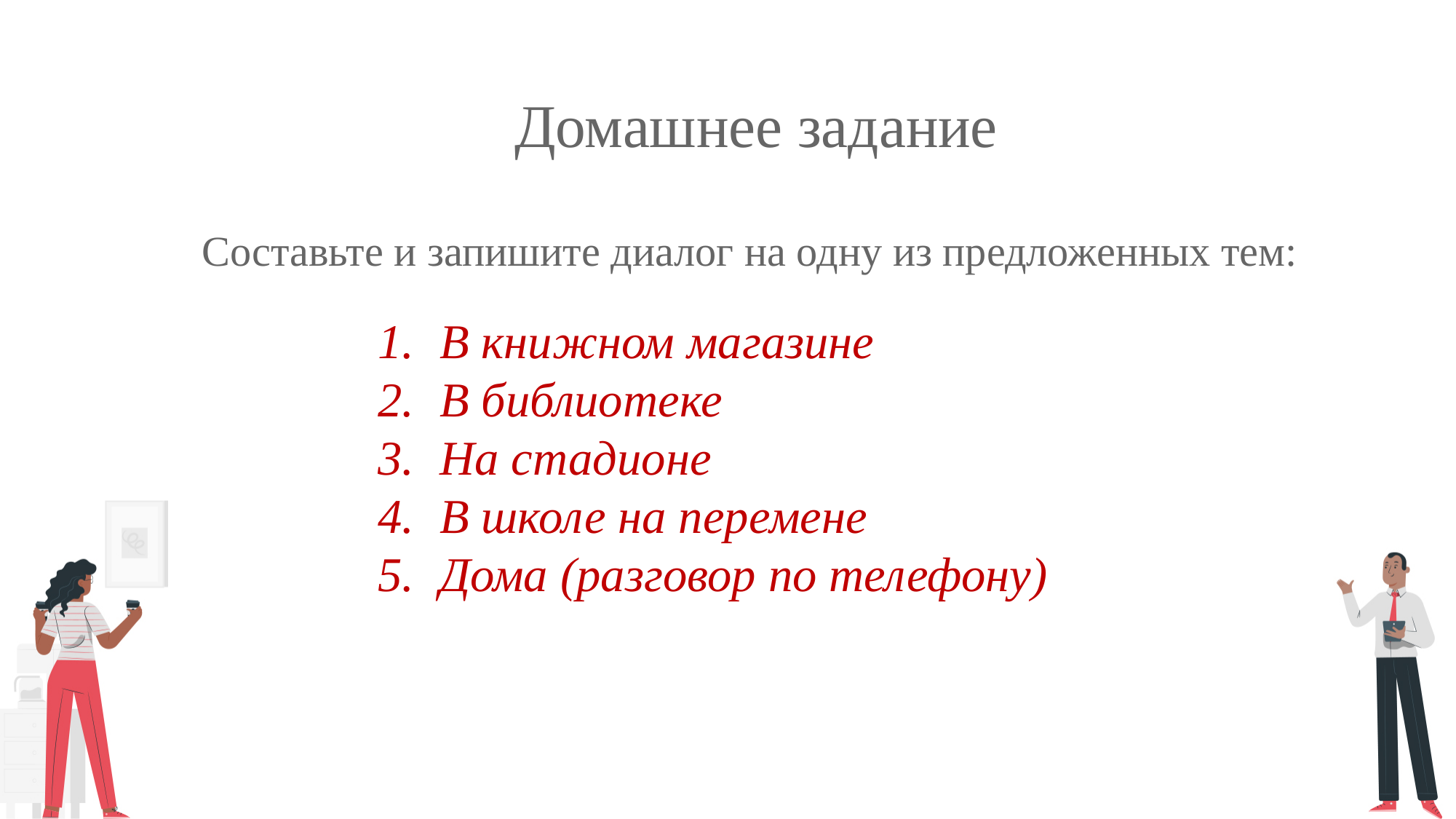

Домашнее задание
Составьте и запишите диалог на одну из предложенных тем:
В книжном магазине
В библиотеке
На стадионе
В школе на перемене
Дома (разговор по телефону)